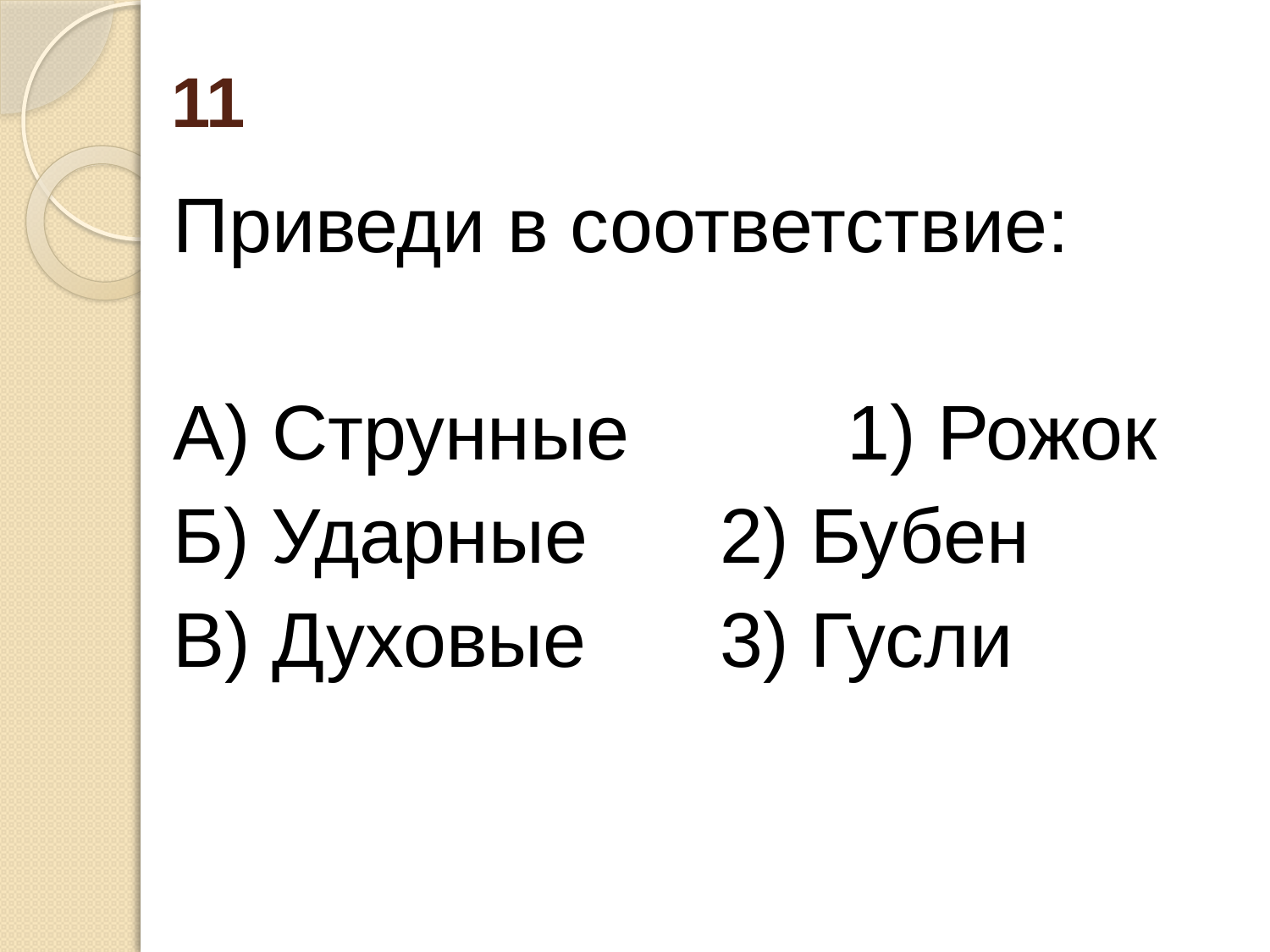

# 11
Приведи в соответствие:

А) Струнные		1) Рожок
Б) Ударные		2) Бубен
В) Духовые		3) Гусли